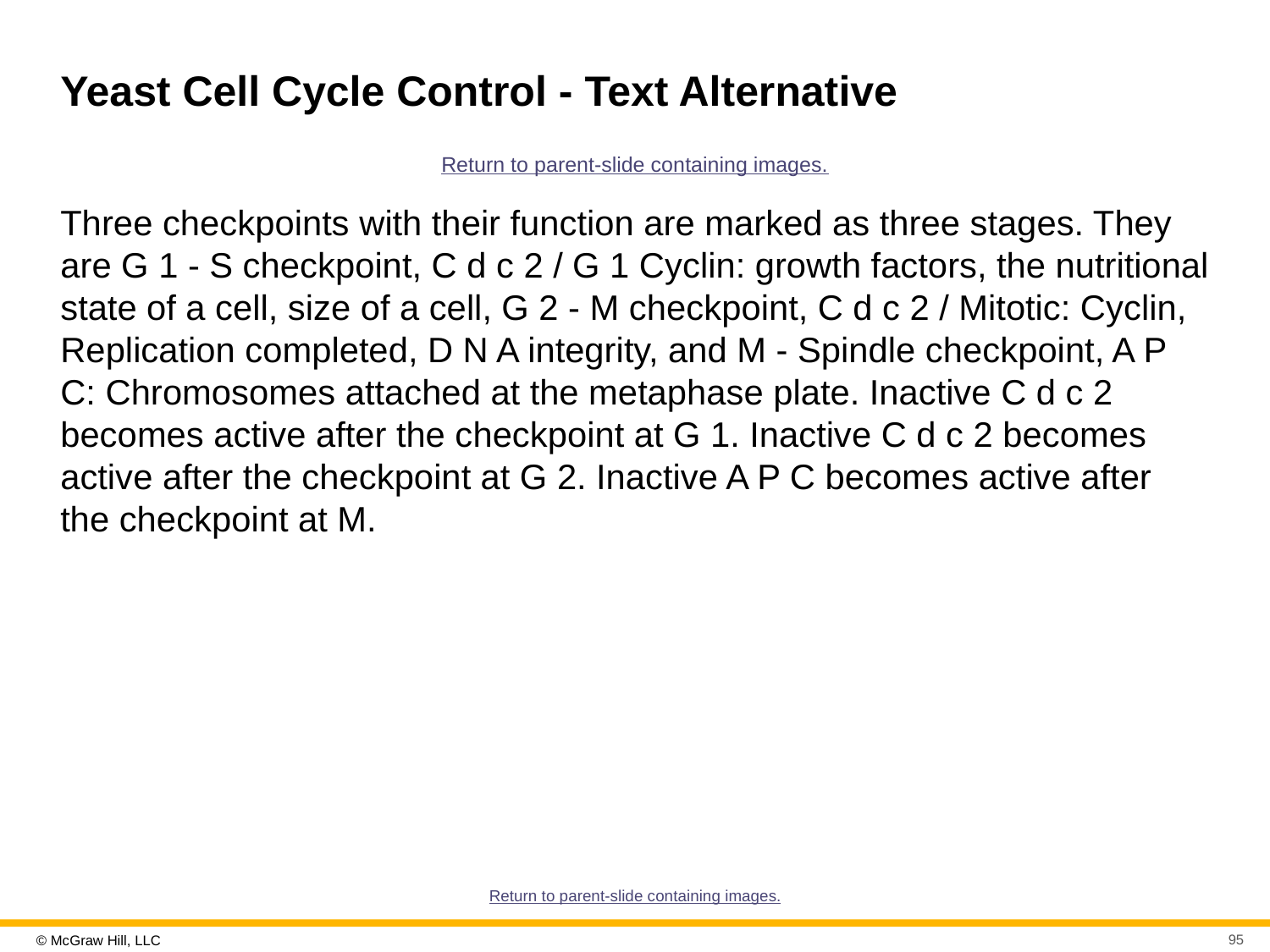

# Yeast Cell Cycle Control - Text Alternative
Return to parent-slide containing images.
Three checkpoints with their function are marked as three stages. They are G 1 - S checkpoint, C d c 2 / G 1 Cyclin: growth factors, the nutritional state of a cell, size of a cell, G 2 - M checkpoint, C d c 2 / Mitotic: Cyclin, Replication completed, D N A integrity, and M - Spindle checkpoint, A P C: Chromosomes attached at the metaphase plate. Inactive C d c 2 becomes active after the checkpoint at G 1. Inactive C d c 2 becomes active after the checkpoint at G 2. Inactive A P C becomes active after the checkpoint at M.
Return to parent-slide containing images.
95